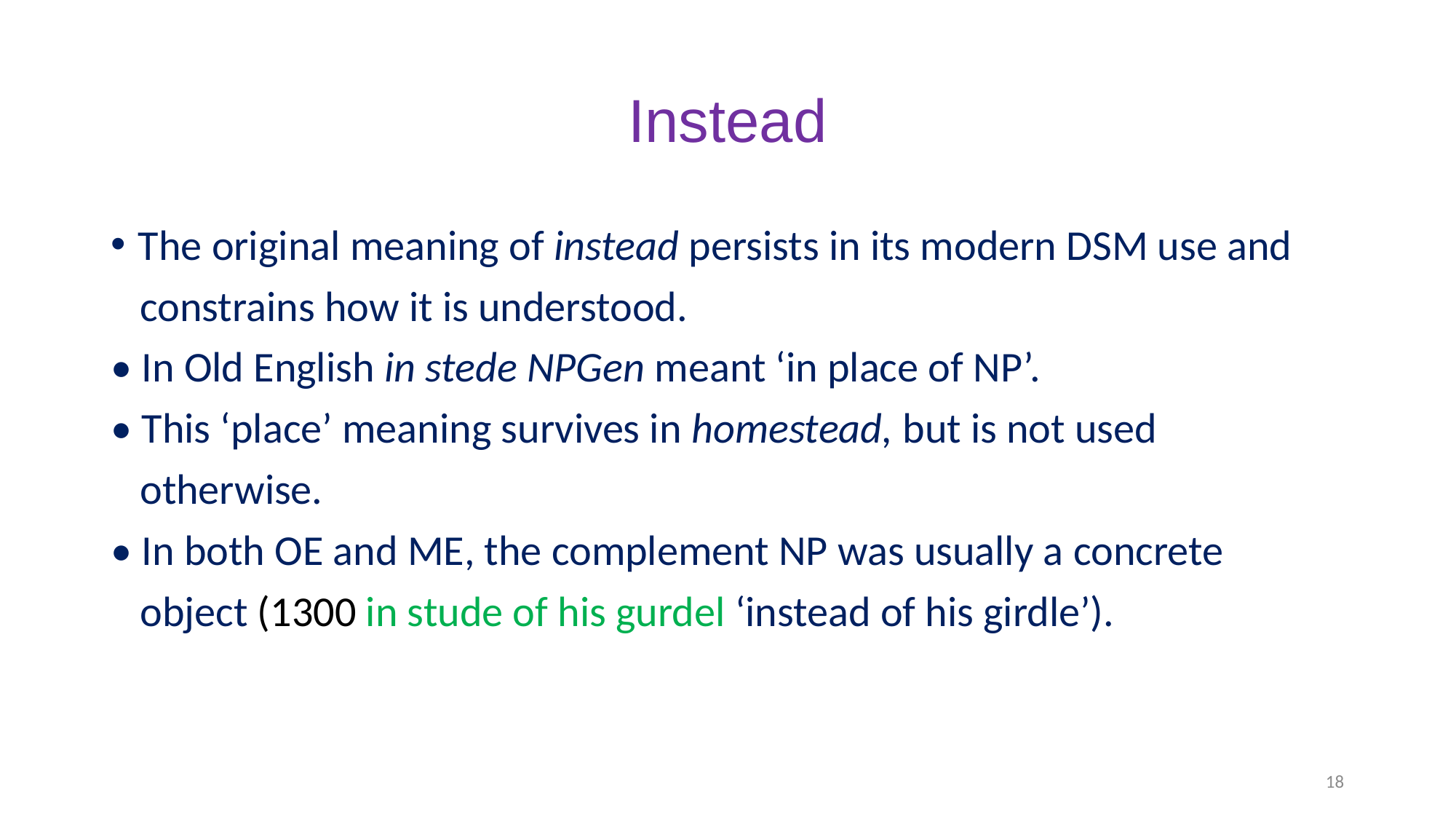

# Instead
The original meaning of instead persists in its modern DSM use and
   constrains how it is understood.
• In Old English in stede NPGen meant ‘in place of NP’.
• This ‘place’ meaning survives in homestead, but is not used
   otherwise.
• In both OE and ME, the complement NP was usually a concrete
   object (1300 in stude of his gurdel ‘instead of his girdle’).

18